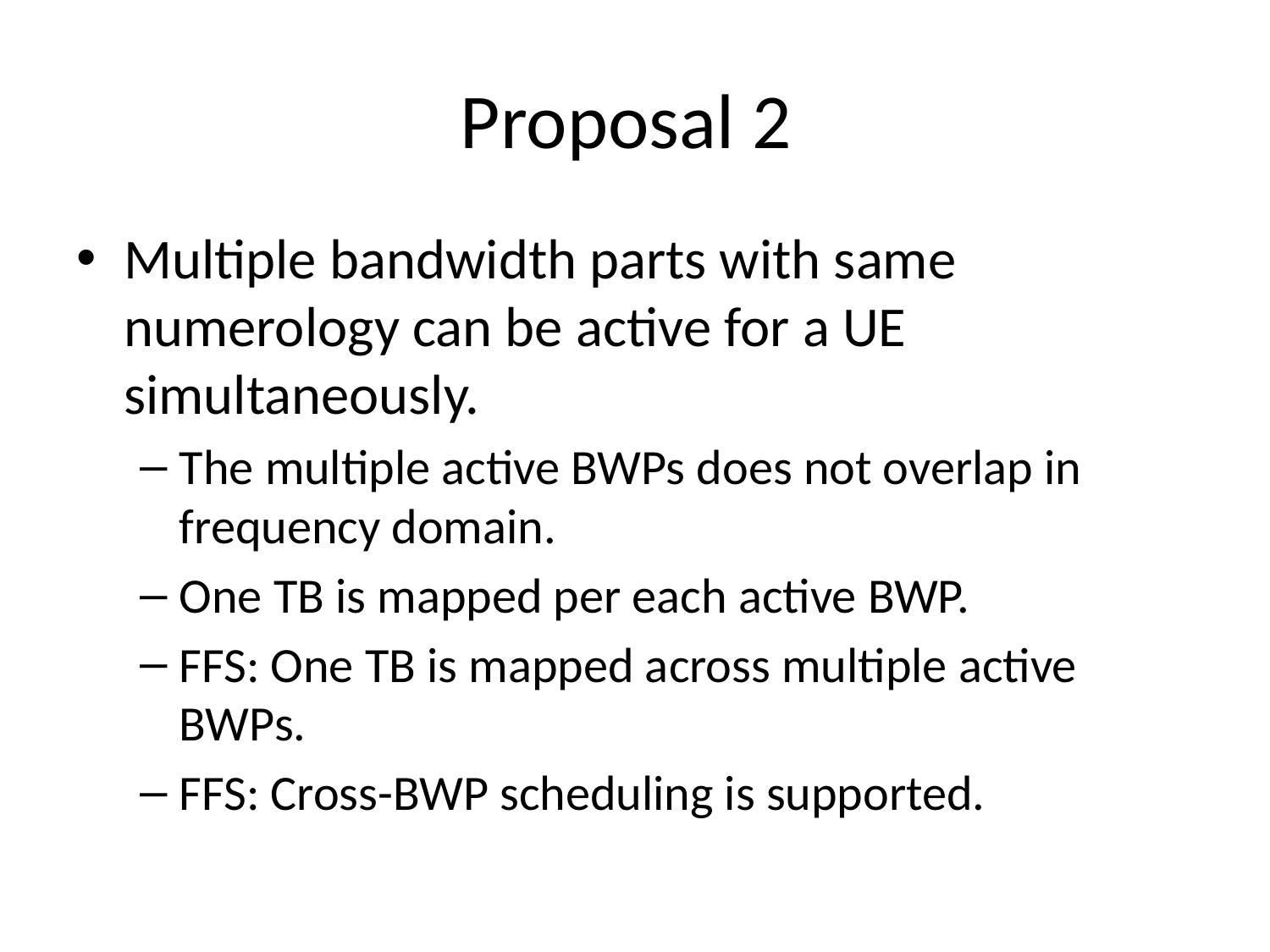

# Proposal 2
Multiple bandwidth parts with same numerology can be active for a UE simultaneously.
The multiple active BWPs does not overlap in frequency domain.
One TB is mapped per each active BWP.
FFS: One TB is mapped across multiple active BWPs.
FFS: Cross-BWP scheduling is supported.